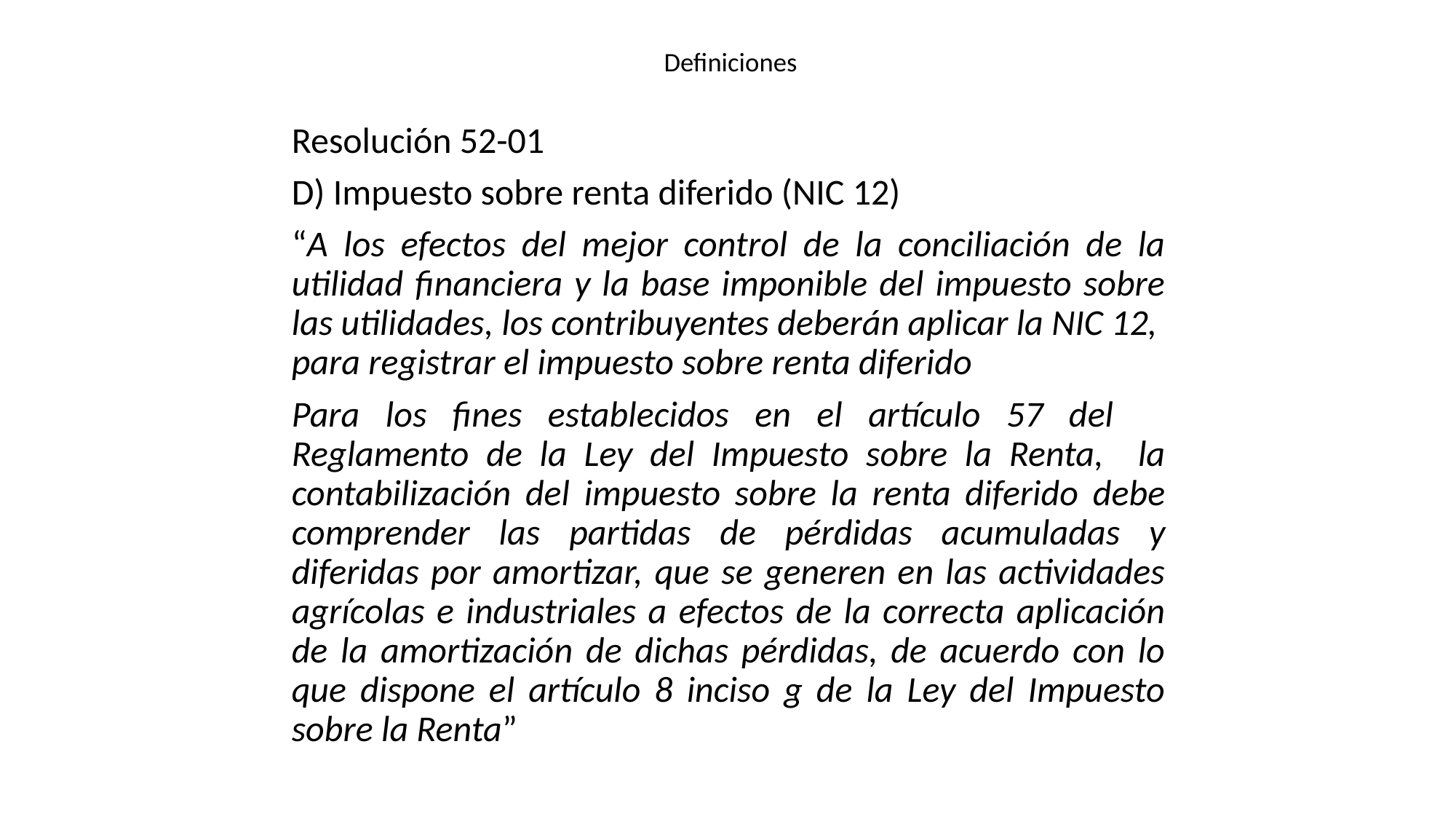

# Definiciones
Resolución 52-01
D) Impuesto sobre renta diferido (NIC 12)
“A los efectos del mejor control de la conciliación de la utilidad financiera y la base imponible del impuesto sobre las utilidades, los contribuyentes deberán aplicar la NIC 12,  para registrar el impuesto sobre renta diferido
Para los fines establecidos en el artículo 57 del   Reglamento de la Ley del Impuesto sobre la Renta,  la contabilización del impuesto sobre la renta diferido debe comprender las partidas de pérdidas acumuladas y diferidas por amortizar, que se generen en las actividades agrícolas e industriales a efectos de la correcta aplicación de la amortización de dichas pérdidas, de acuerdo con lo que dispone el artículo 8 inciso g de la Ley del Impuesto sobre la Renta”